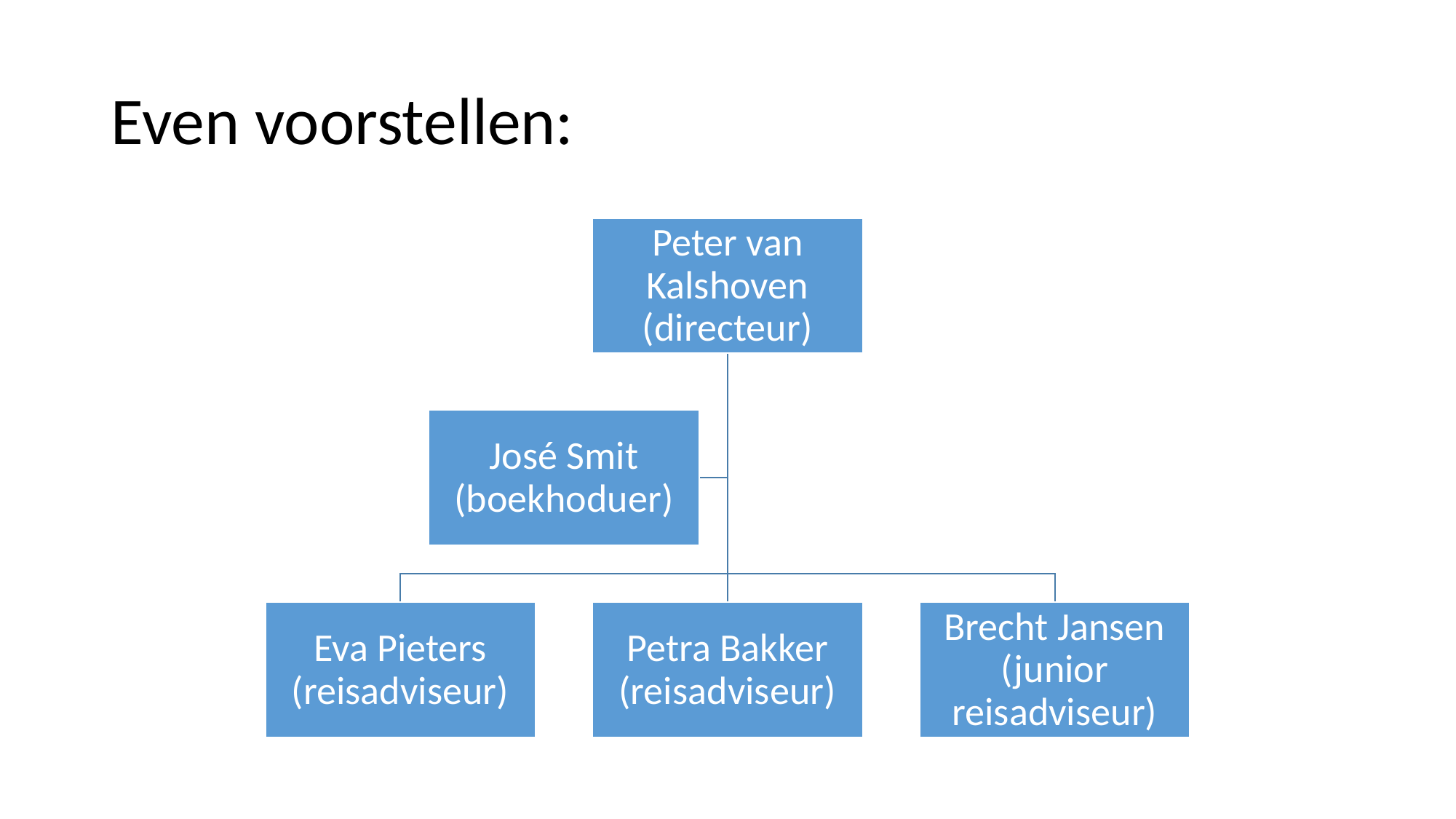

# Even voorstellen:
Peter van Kalshoven (directeur)
Eva Pieters (reisadviseur)
Petra Bakker (reisadviseur)
Brecht Jansen (junior reisadviseur)
José Smit (boekhoduer)